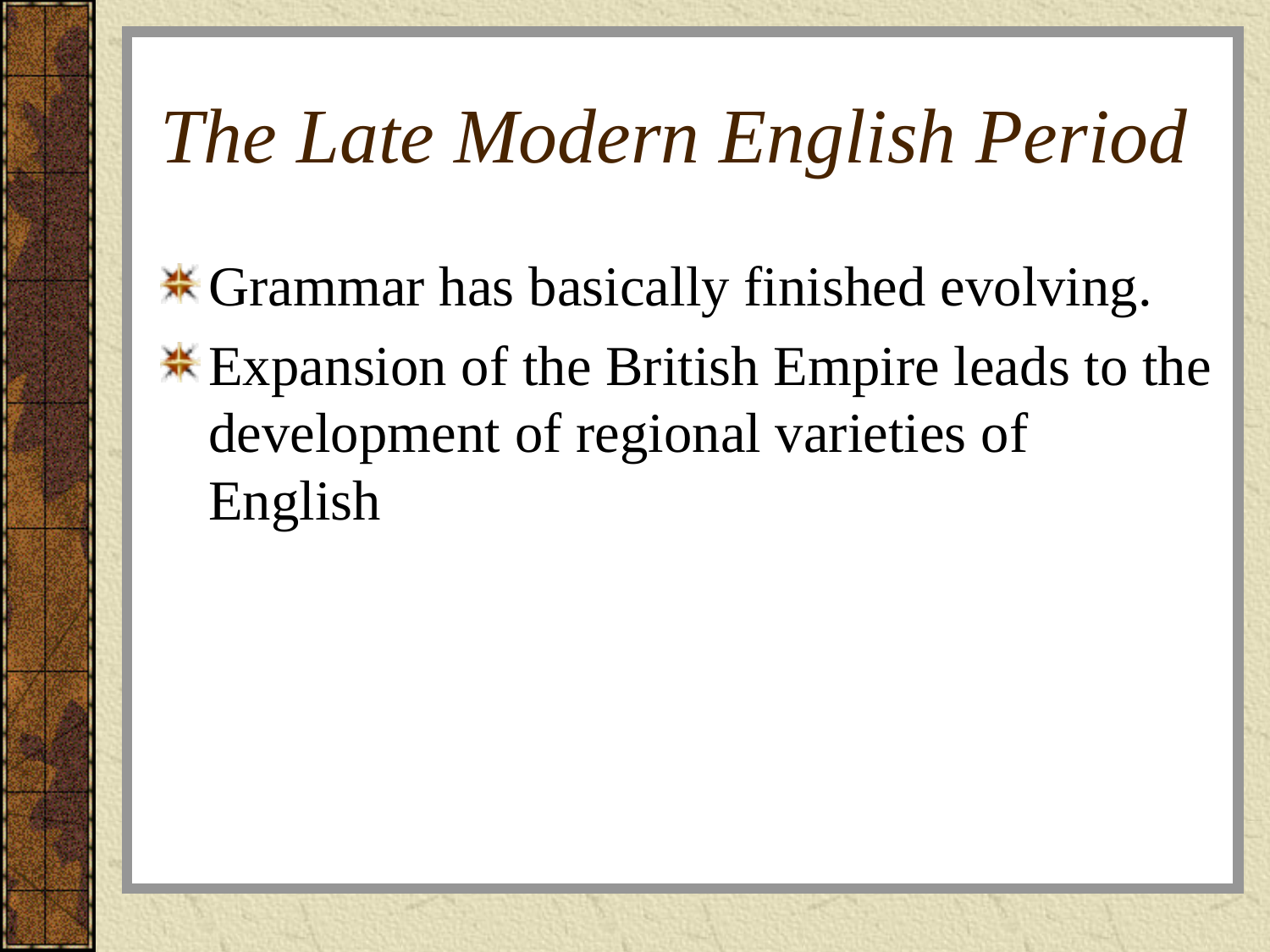

# The Late Modern English Period
Grammar has basically finished evolving.
Expansion of the British Empire leads to the development of regional varieties of English